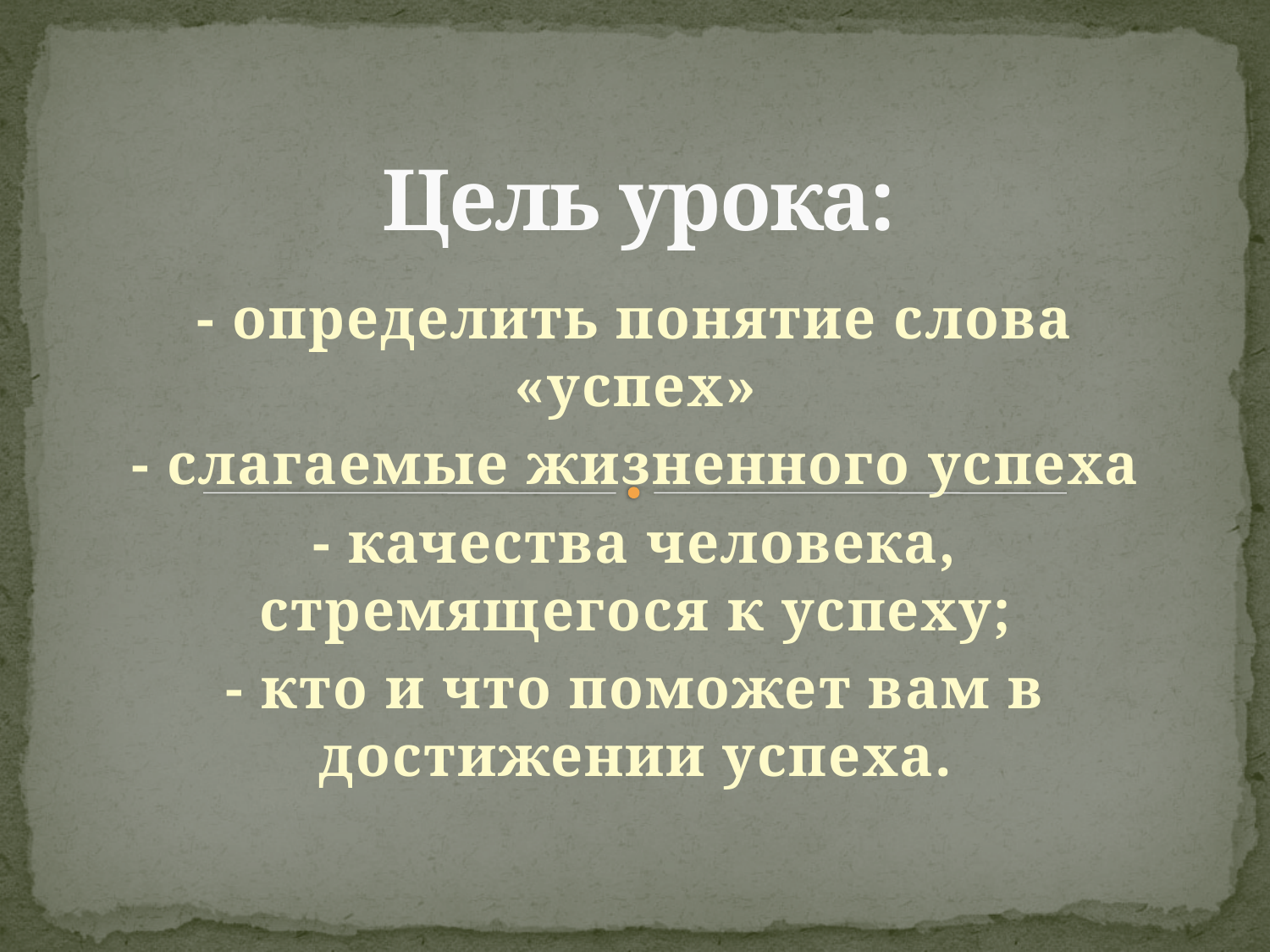

# Цель урока:
- определить понятие слова «успех»
- слагаемые жизненного успеха
- качества человека, стремящегося к успеху;
- кто и что поможет вам в достижении успеха.